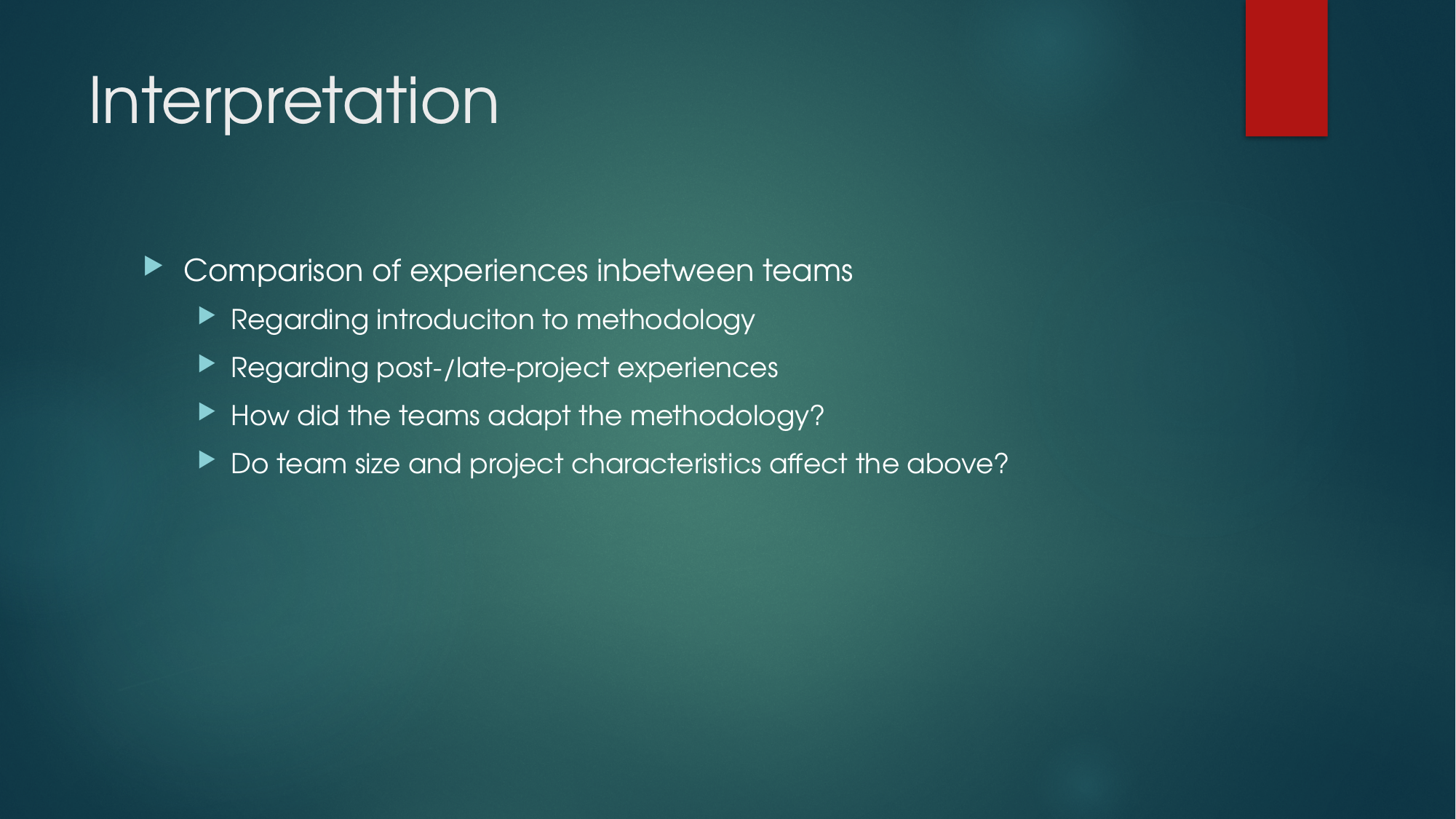

# Interpretation
Comparison of experiences inbetween teams
Regarding introduciton to methodology
Regarding post-/late-project experiences
How did the teams adapt the methodology?
Do team size and project characteristics affect the above?